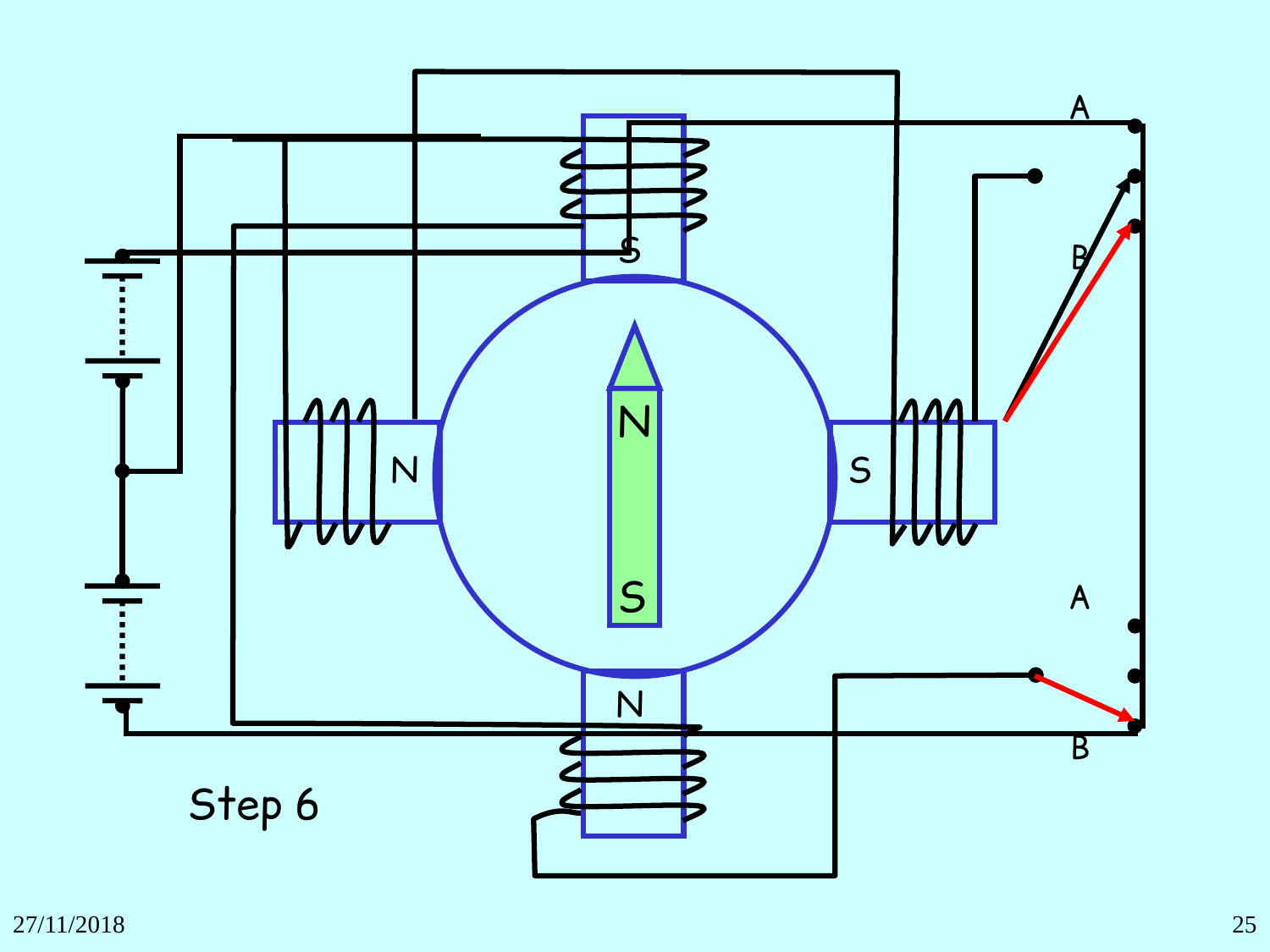

A

S

B

N
S

N
S

A

N
B

Step 6

27/11/2018
25